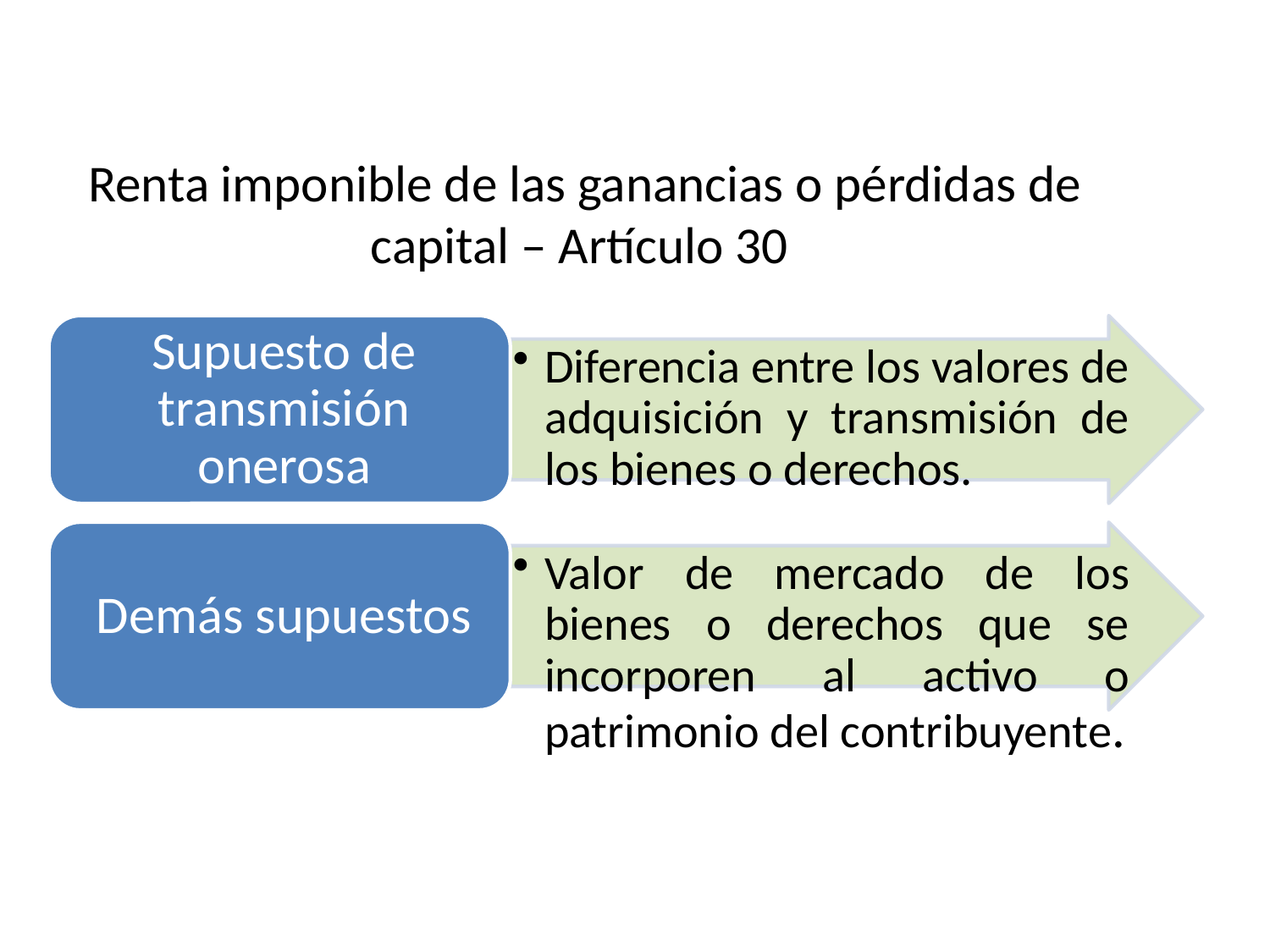

# Renta imponible de las ganancias o pérdidas de capital – Artículo 30

Diferencia entre los valores de adquisición y transmisión de los bienes o derechos.
Supuesto de transmisión onerosa
Valor de mercado de los bienes o derechos que se incorporen al activo o patrimonio del contribuyente.
Demás supuestos